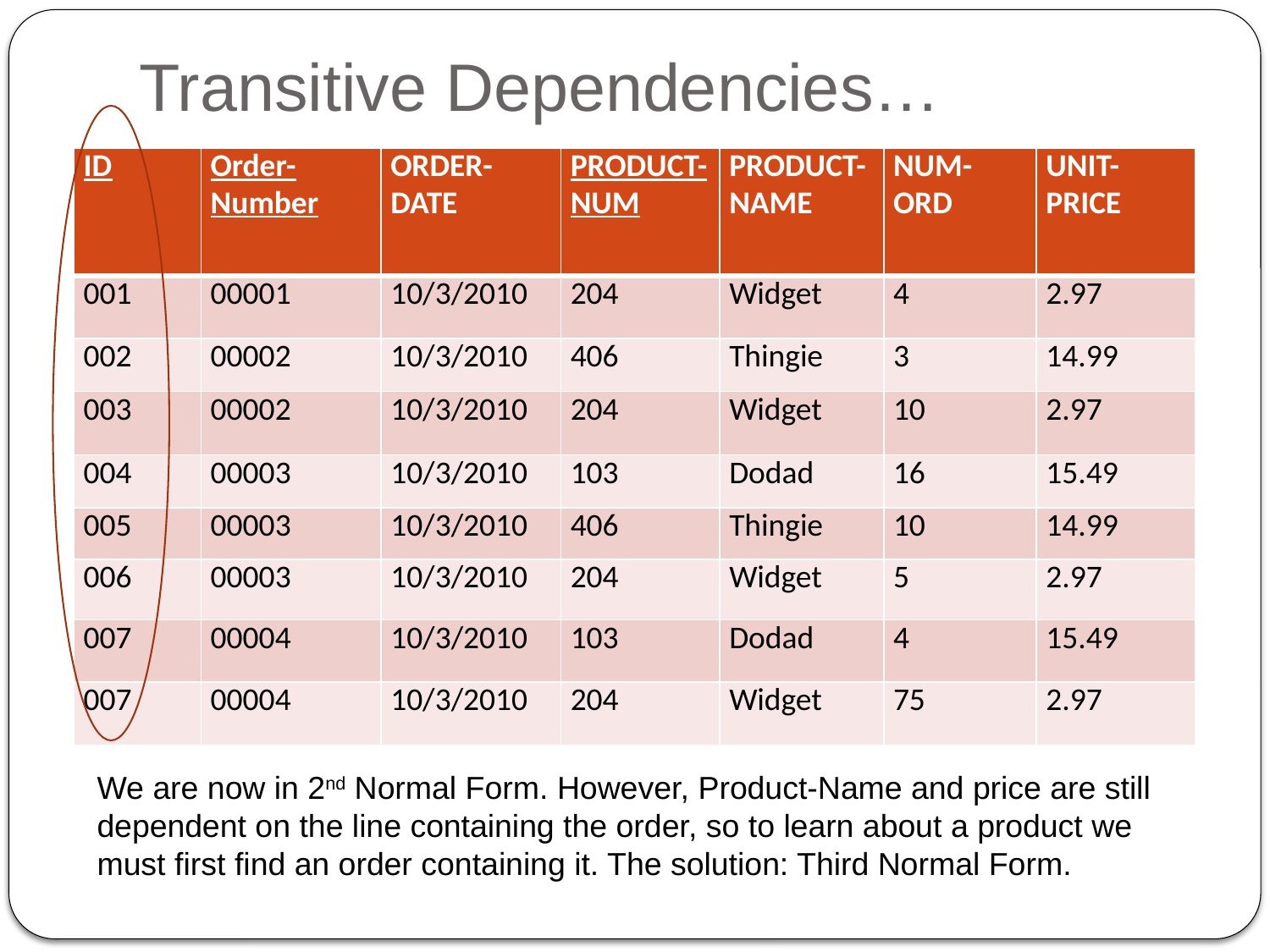

# Transitive Dependencies…

| ID | Order-Number | ORDER-DATE | PRODUCT-NUM | PRODUCT-NAME | NUM-ORD | UNIT-PRICE |
| --- | --- | --- | --- | --- | --- | --- |
| 001 | 00001 | 10/3/2010 | 204 | Widget | 4 | 2.97 |
| 002 | 00002 | 10/3/2010 | 406 | Thingie | 3 | 14.99 |
| 003 | 00002 | 10/3/2010 | 204 | Widget | 10 | 2.97 |
| 004 | 00003 | 10/3/2010 | 103 | Dodad | 16 | 15.49 |
| 005 | 00003 | 10/3/2010 | 406 | Thingie | 10 | 14.99 |
| 006 | 00003 | 10/3/2010 | 204 | Widget | 5 | 2.97 |
| 007 | 00004 | 10/3/2010 | 103 | Dodad | 4 | 15.49 |
| 007 | 00004 | 10/3/2010 | 204 | Widget | 75 | 2.97 |
We are now in 2nd Normal Form. However, Product-Name and price are still dependent on the line containing the order, so to learn about a product we must first find an order containing it. The solution: Third Normal Form.